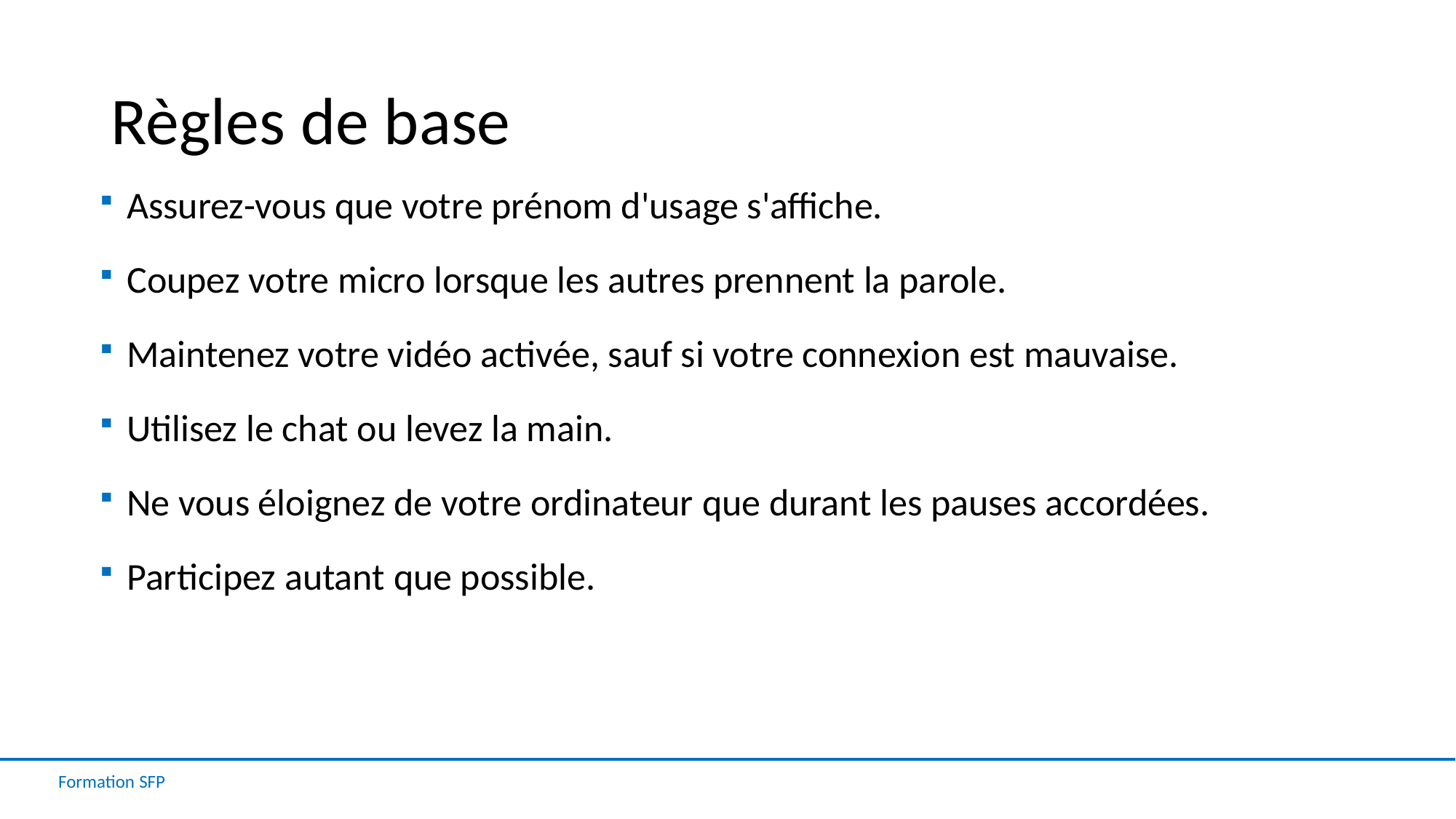

# Règles de base
Assurez-vous que votre prénom d'usage s'affiche.
Coupez votre micro lorsque les autres prennent la parole.
Maintenez votre vidéo activée, sauf si votre connexion est mauvaise.
Utilisez le chat ou levez la main.
Ne vous éloignez de votre ordinateur que durant les pauses accordées.
Participez autant que possible.

Formation SFP